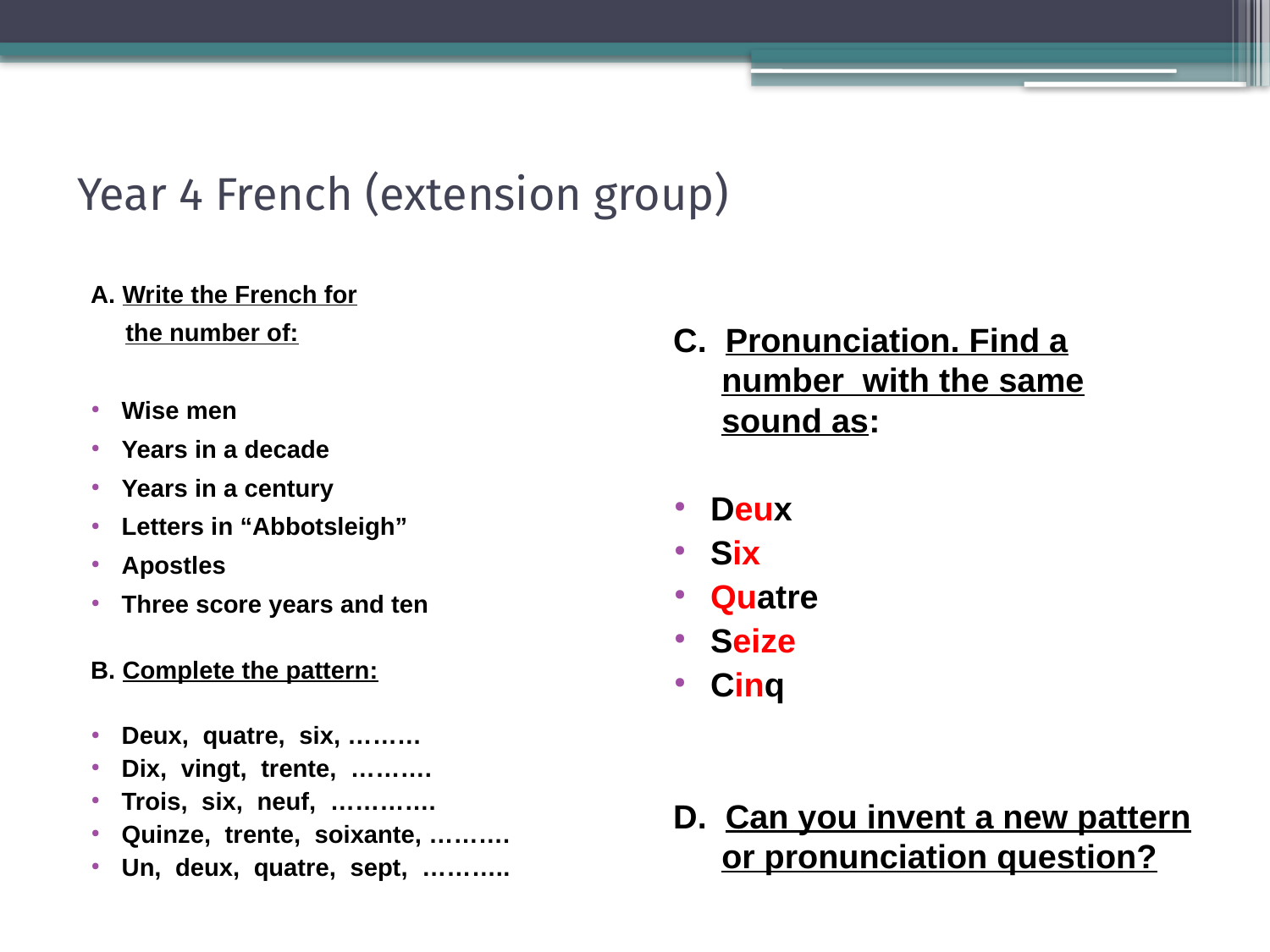

# Year 4 French (extension group)
A. Write the French for
     the number of:

Wise men
Years in a decade
Years in a century
Letters in “Abbotsleigh”
Apostles
Three score years and ten

B. Complete the pattern:

Deux,  quatre,  six, ………
Dix,  vingt,  trente,  ……….
Trois,  six,  neuf,  ………….
Quinze,  trente,  soixante, ……….
Un,  deux,  quatre,  sept,  ………..

C.  Pronunciation. Find a number  with the same sound as:

Deux
Six
Quatre
Seize
Cinq

D.  Can you invent a new pattern or pronunciation question?